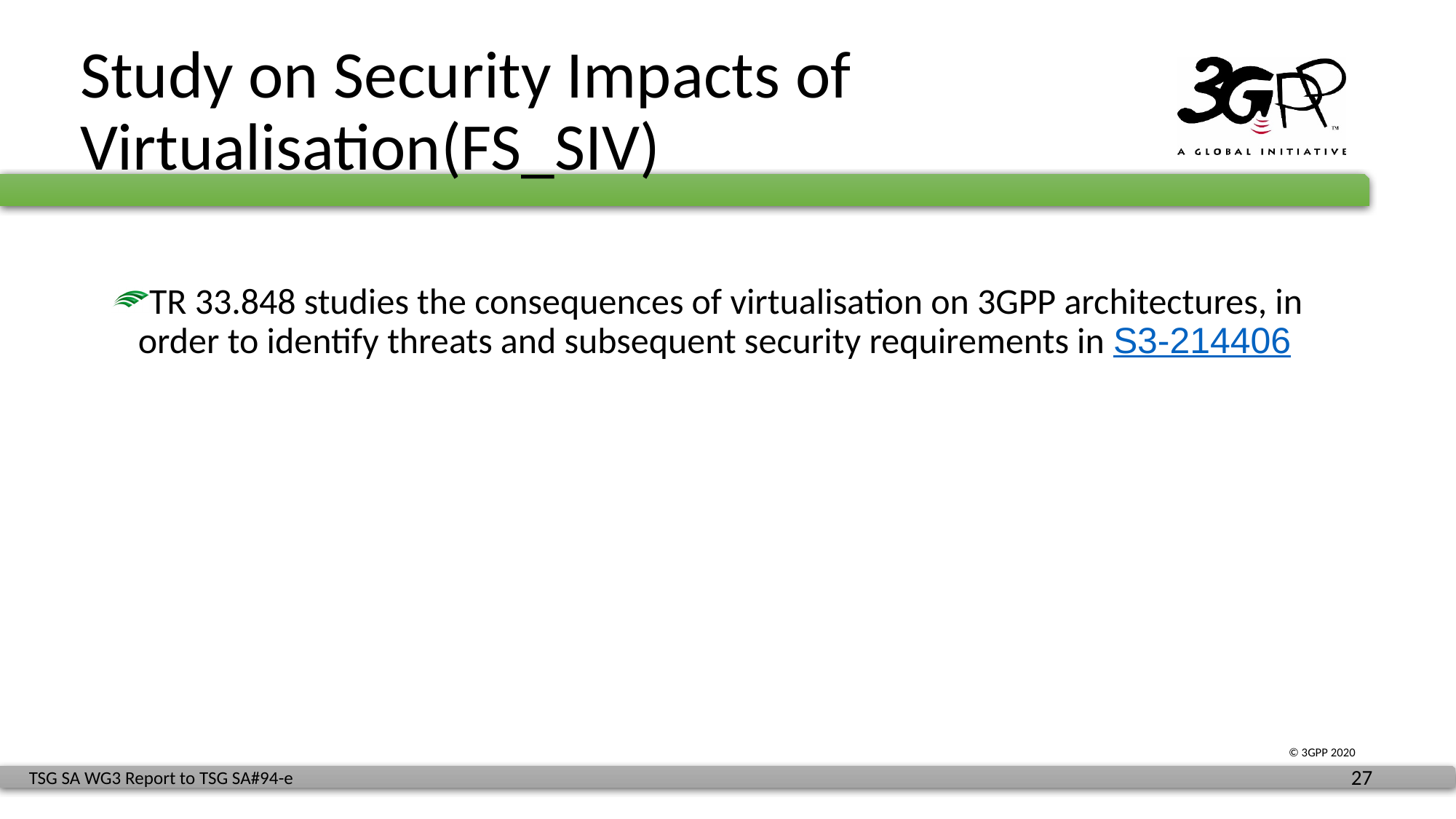

# Study on Security Impacts of Virtualisation(FS_SIV)

TR 33.848 studies the consequences of virtualisation on 3GPP architectures, in order to identify threats and subsequent security requirements in S3-214406